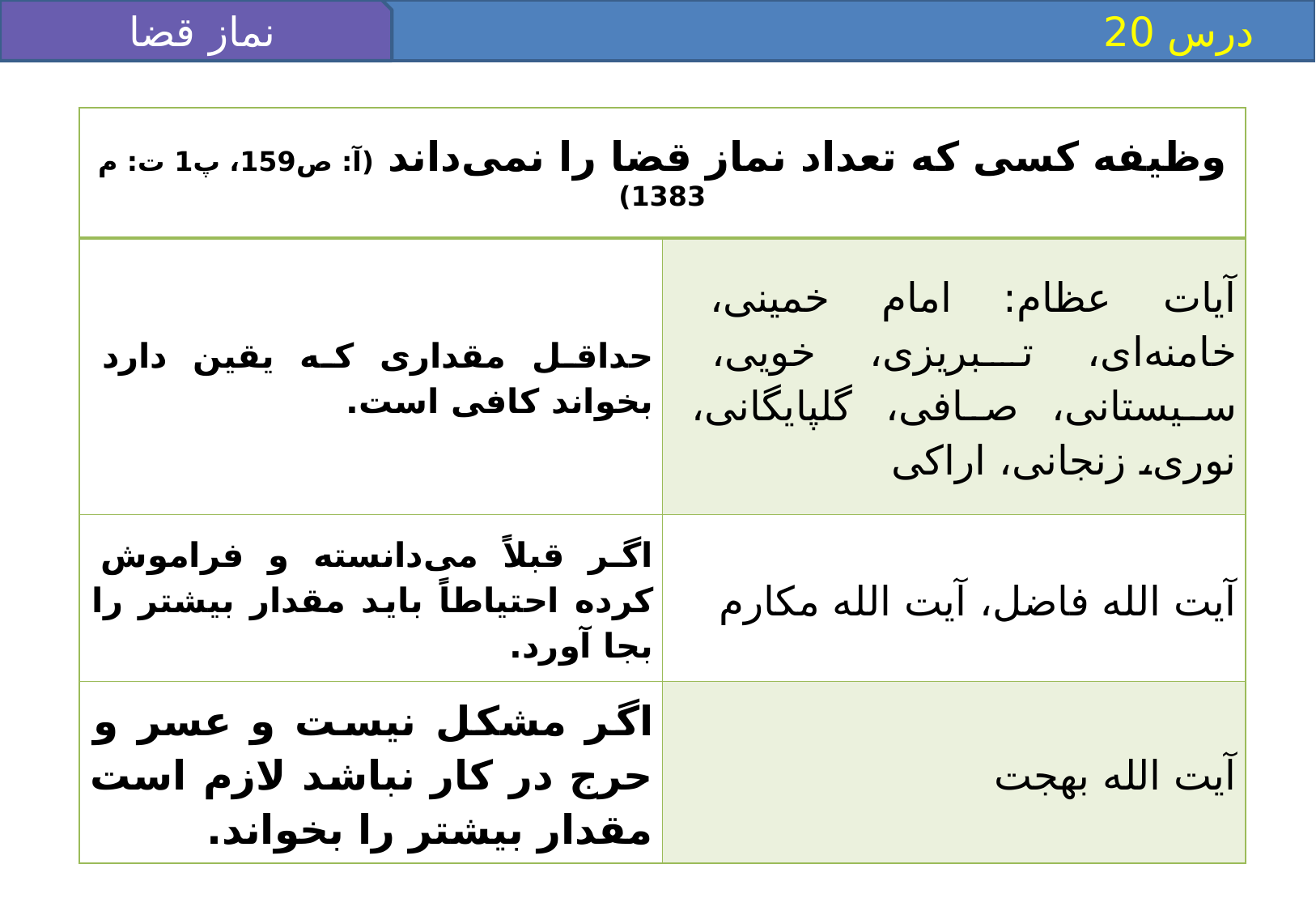

نماز قضا
 درس 20
| وظیفه کسی که تعداد نماز قضا را نمی‌داند (آ: ص159، پ1 ت: م 1383) |  |
| --- | --- |
| حداقل مقداری که یقین دارد بخواند کافی است. | آیات عظام: امام خمینی، خامنه‌ای، تبریزی، خویی، سیستانی، صافی، گلپایگانی، نوری، زنجانی، اراکی |
| اگر قبلاً می‌دانسته و فراموش کرده احتیاطاً باید مقدار بیشتر را بجا آورد. | آیت الله فاضل، آیت الله مکارم |
| اگر مشکل نیست و عسر و حرج در کار نباشد لازم است مقدار بیشتر را بخواند. | آیت الله بهجت |